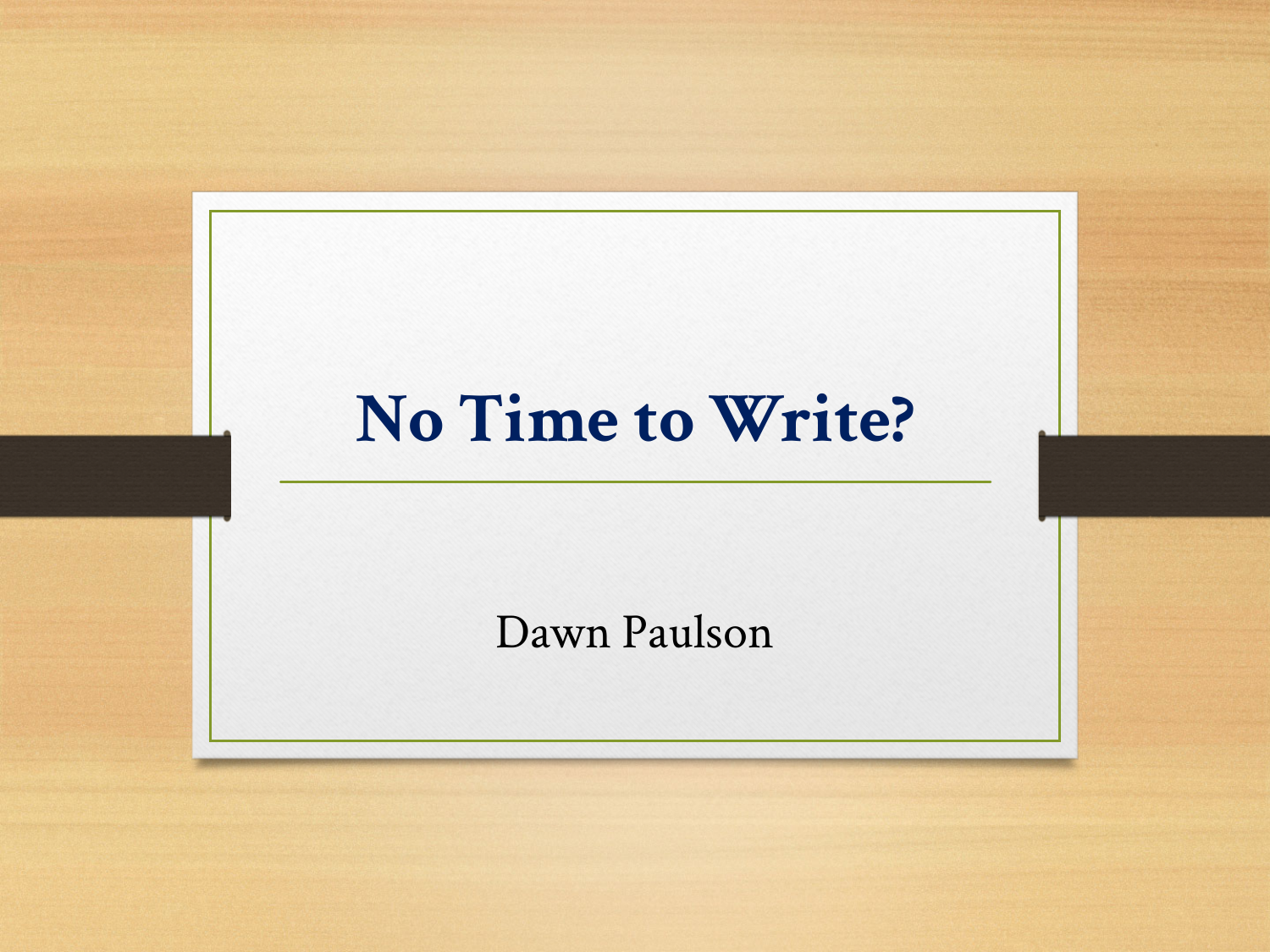

# No Time to Write?
Dawn Paulson